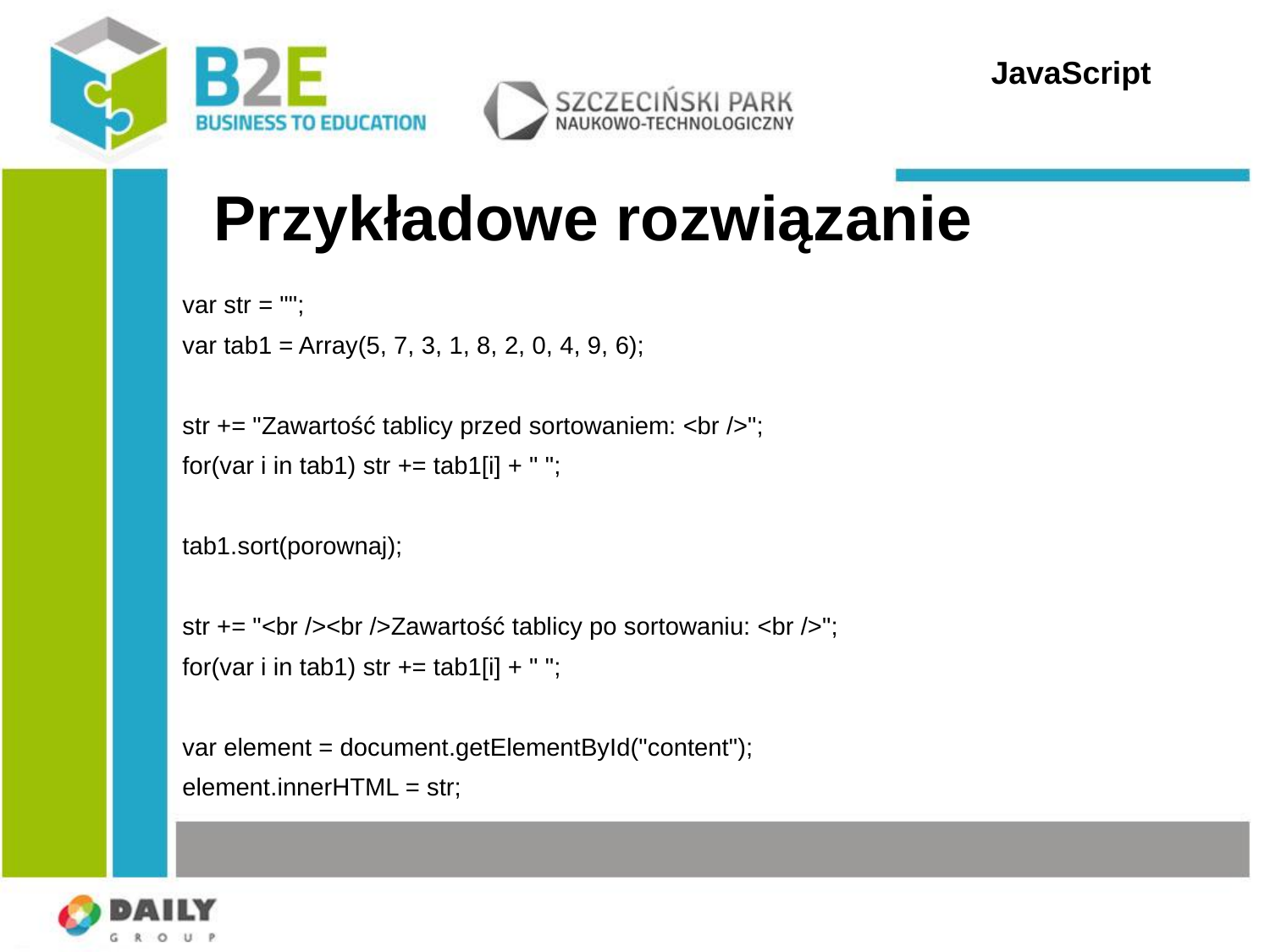

JavaScript
# Przykładowe rozwiązanie
var str = "";
var tab1 = Array(5, 7, 3, 1, 8, 2, 0, 4, 9, 6);

str += "Zawartość tablicy przed sortowaniem: <br />";
for(var i in tab1) str += tab1[i] + " ";

tab1.sort(porownaj);

str += "<br /><br />Zawartość tablicy po sortowaniu: <br />";
for(var i in tab1) str += tab1[i] + " ";

var element = document.getElementById("content");
element.innerHTML = str;